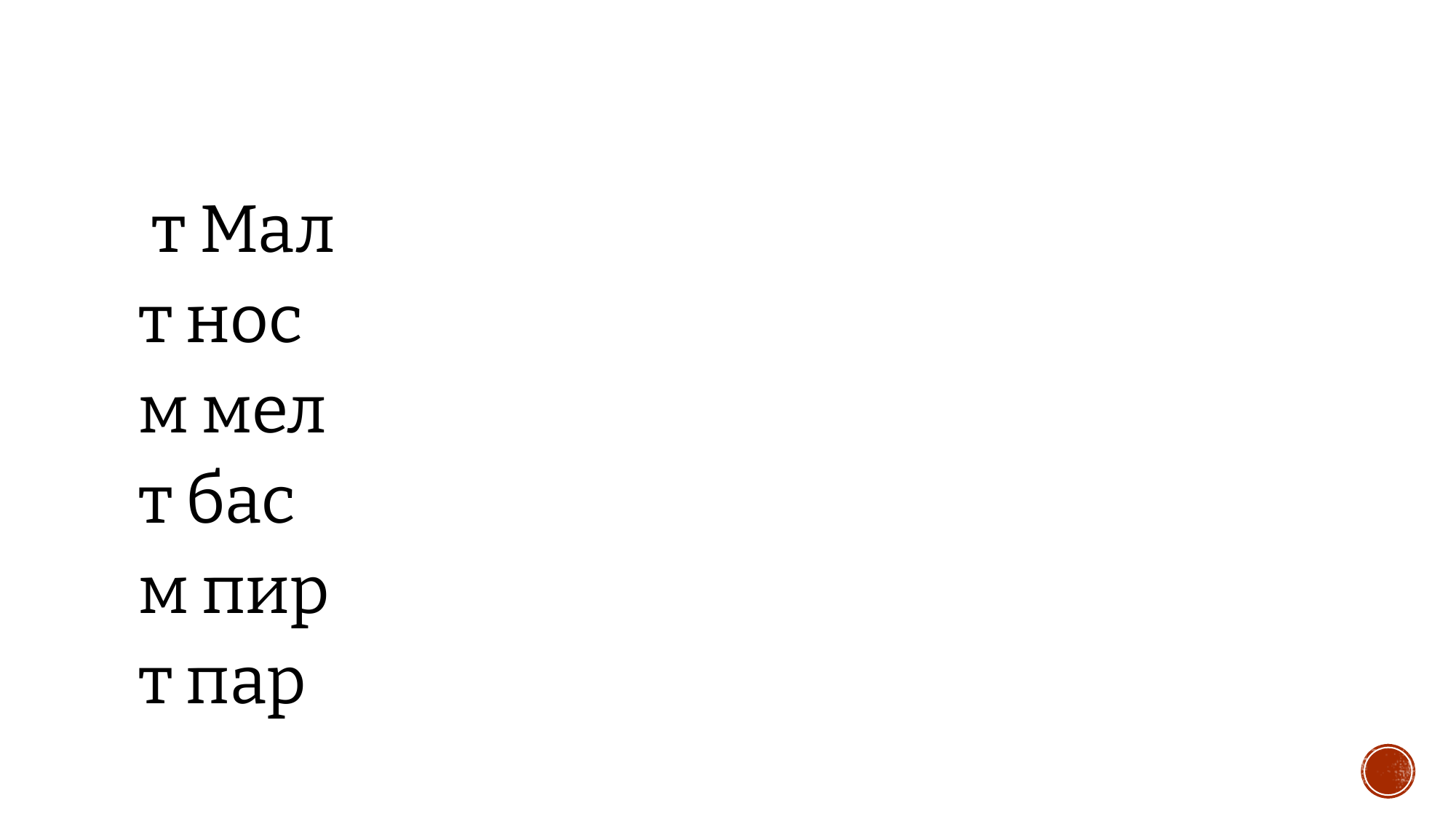

#
 т Мал
т нос
м мел
т бас
м пир
т пар